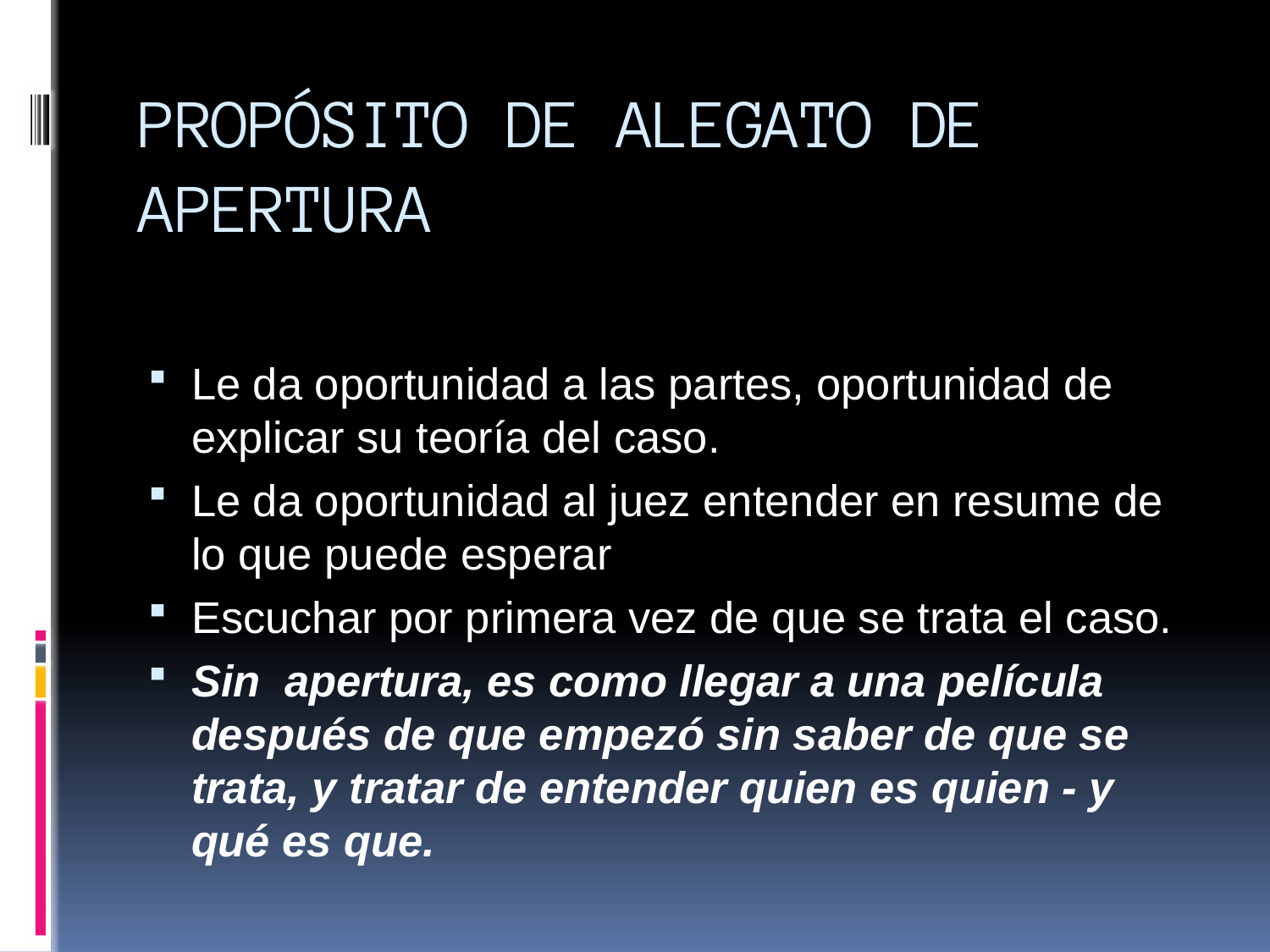

# PROPÓSITO DE ALEGATO DE APERTURA
Le da oportunidad a las partes, oportunidad de explicar su teoría del caso.
Le da oportunidad al juez entender en resume de lo que puede esperar
Escuchar por primera vez de que se trata el caso.
Sin  apertura, es como llegar a una película después de que empezó sin saber de que se trata, y tratar de entender quien es quien - y qué es que.